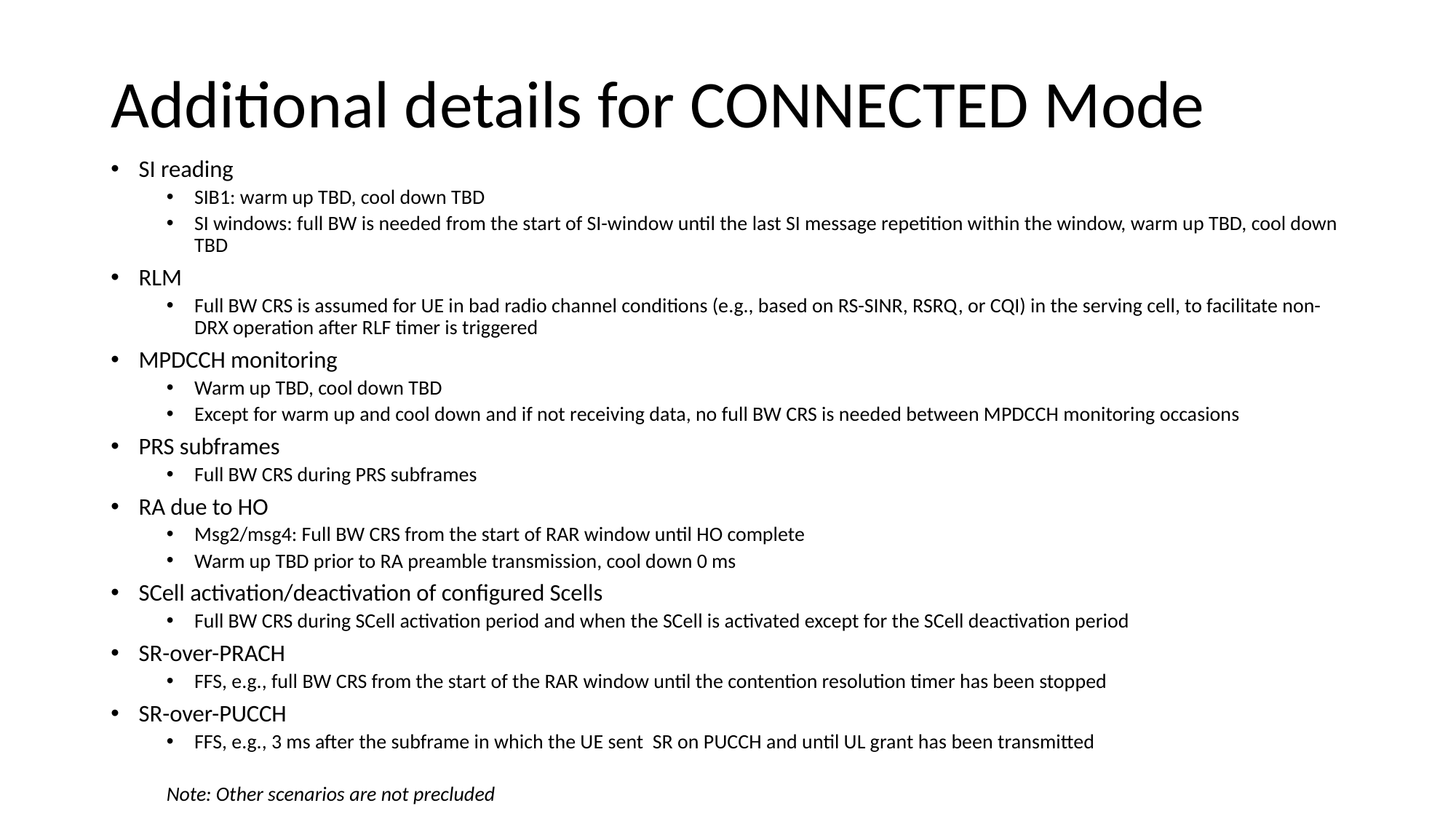

# Additional details for CONNECTED Mode
SI reading
SIB1: warm up TBD, cool down TBD
SI windows: full BW is needed from the start of SI-window until the last SI message repetition within the window, warm up TBD, cool down TBD
RLM
Full BW CRS is assumed for UE in bad radio channel conditions (e.g., based on RS-SINR, RSRQ, or CQI) in the serving cell, to facilitate non-DRX operation after RLF timer is triggered
MPDCCH monitoring
Warm up TBD, cool down TBD
Except for warm up and cool down and if not receiving data, no full BW CRS is needed between MPDCCH monitoring occasions
PRS subframes
Full BW CRS during PRS subframes
RA due to HO
Msg2/msg4: Full BW CRS from the start of RAR window until HO complete
Warm up TBD prior to RA preamble transmission, cool down 0 ms
SCell activation/deactivation of configured Scells
Full BW CRS during SCell activation period and when the SCell is activated except for the SCell deactivation period
SR-over-PRACH
FFS, e.g., full BW CRS from the start of the RAR window until the contention resolution timer has been stopped
SR-over-PUCCH
FFS, e.g., 3 ms after the subframe in which the UE sent  SR on PUCCH and until UL grant has been transmitted

Note: Other scenarios are not precluded